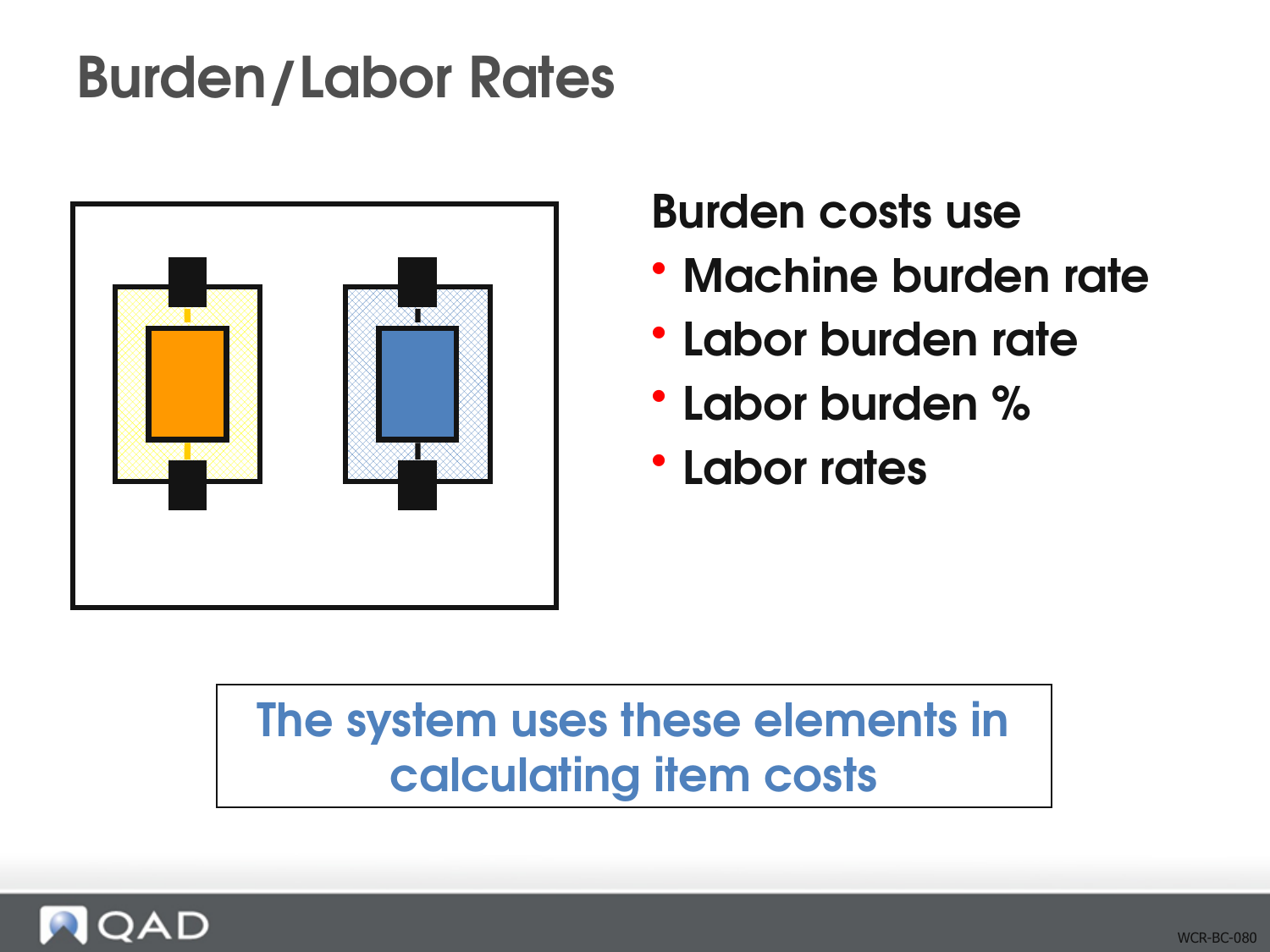

# Burden/Labor Rates
Burden costs use
Machine burden rate
Labor burden rate
Labor burden %
Labor rates

The system uses these elements in calculating item costs
WCR-BC-080